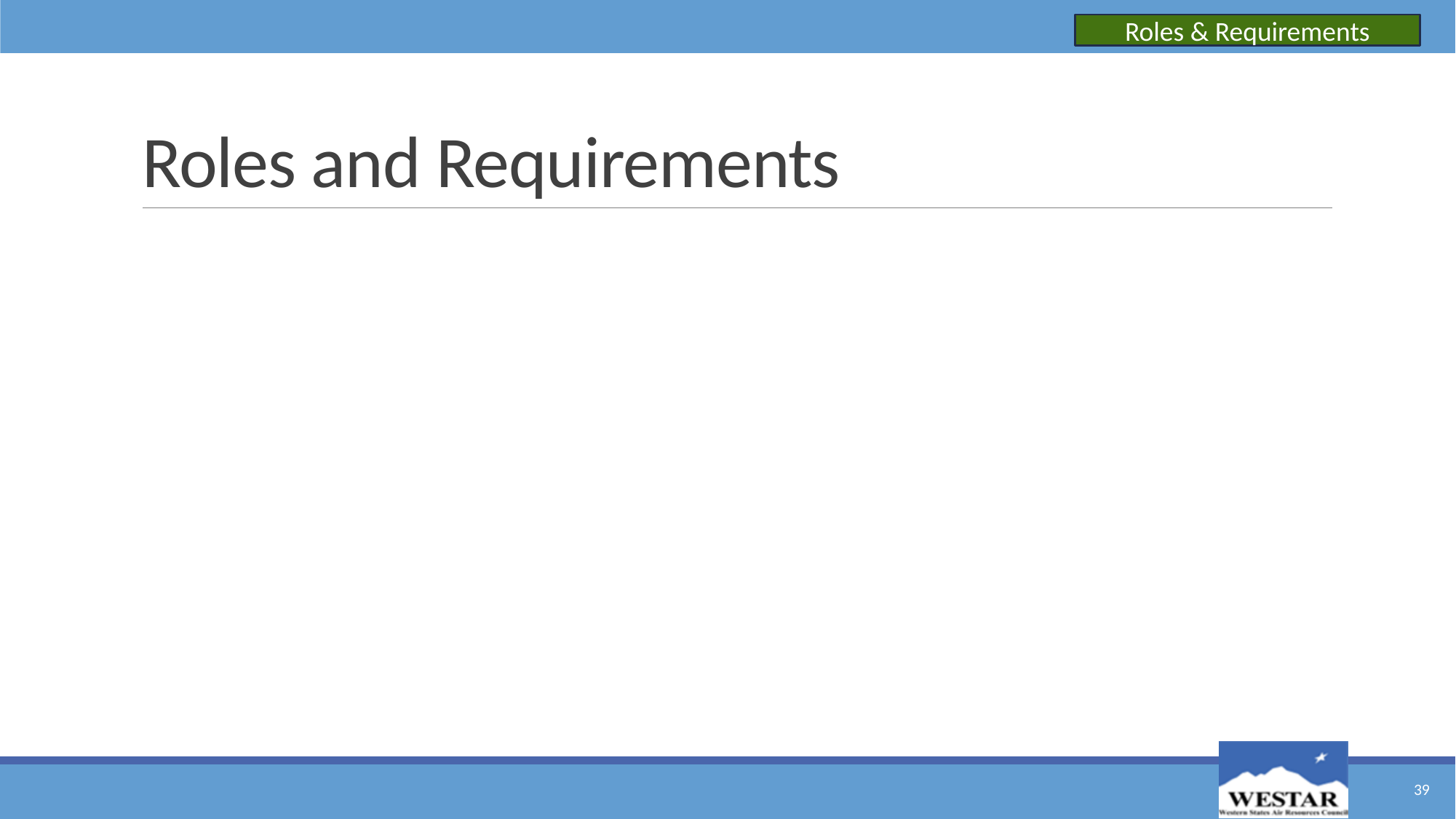

Roles & Requirements
# Roles and Requirements

39